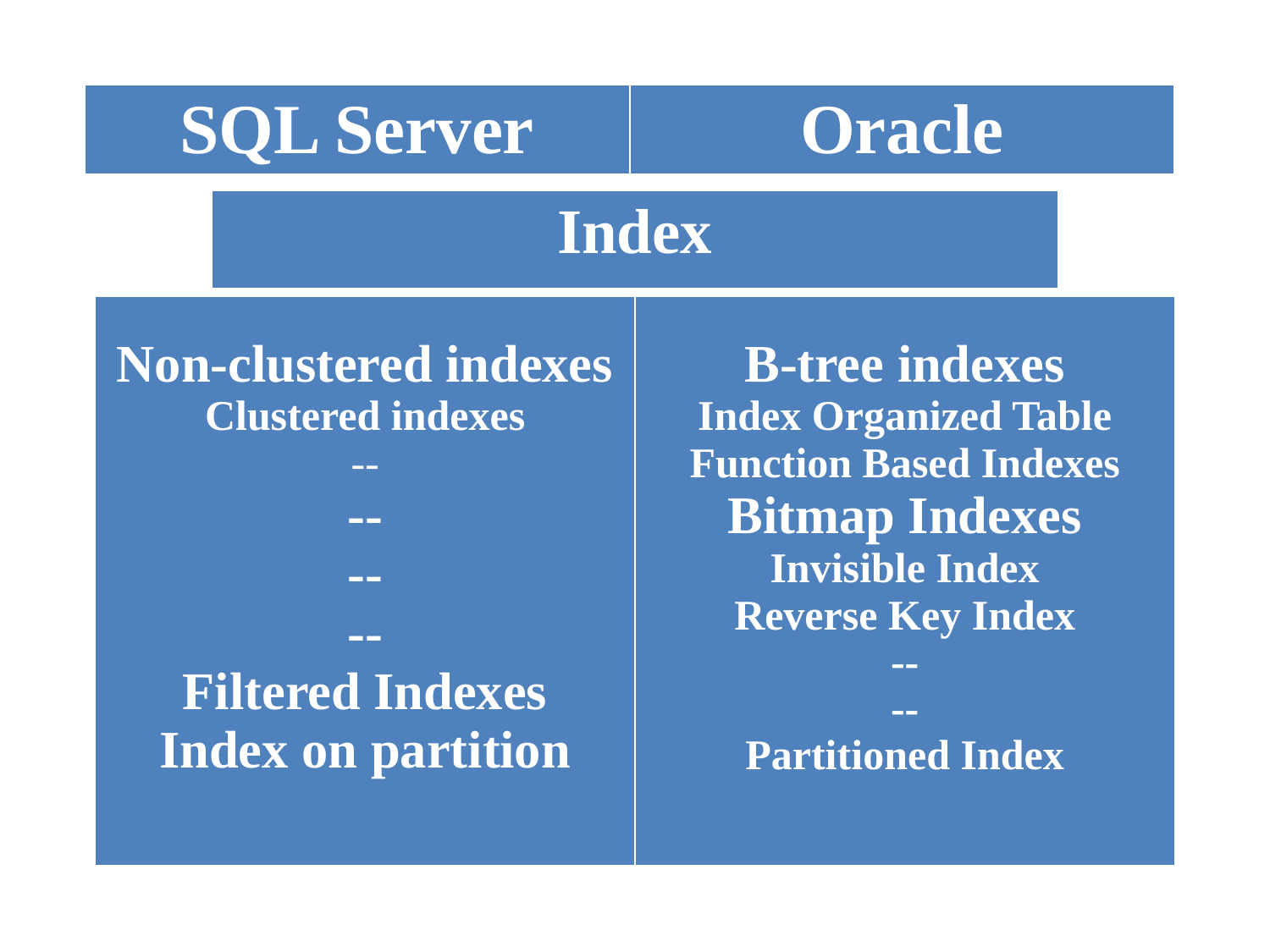

| SQL Server | Oracle |
| --- | --- |
| Index |
| --- |
| Non-clustered indexes Clustered indexes -- -- -- -- Filtered Indexes Index on partition | B-tree indexes Index Organized Table Function Based Indexes Bitmap Indexes Invisible Index Reverse Key Index -- -- Partitioned Index |
| --- | --- |